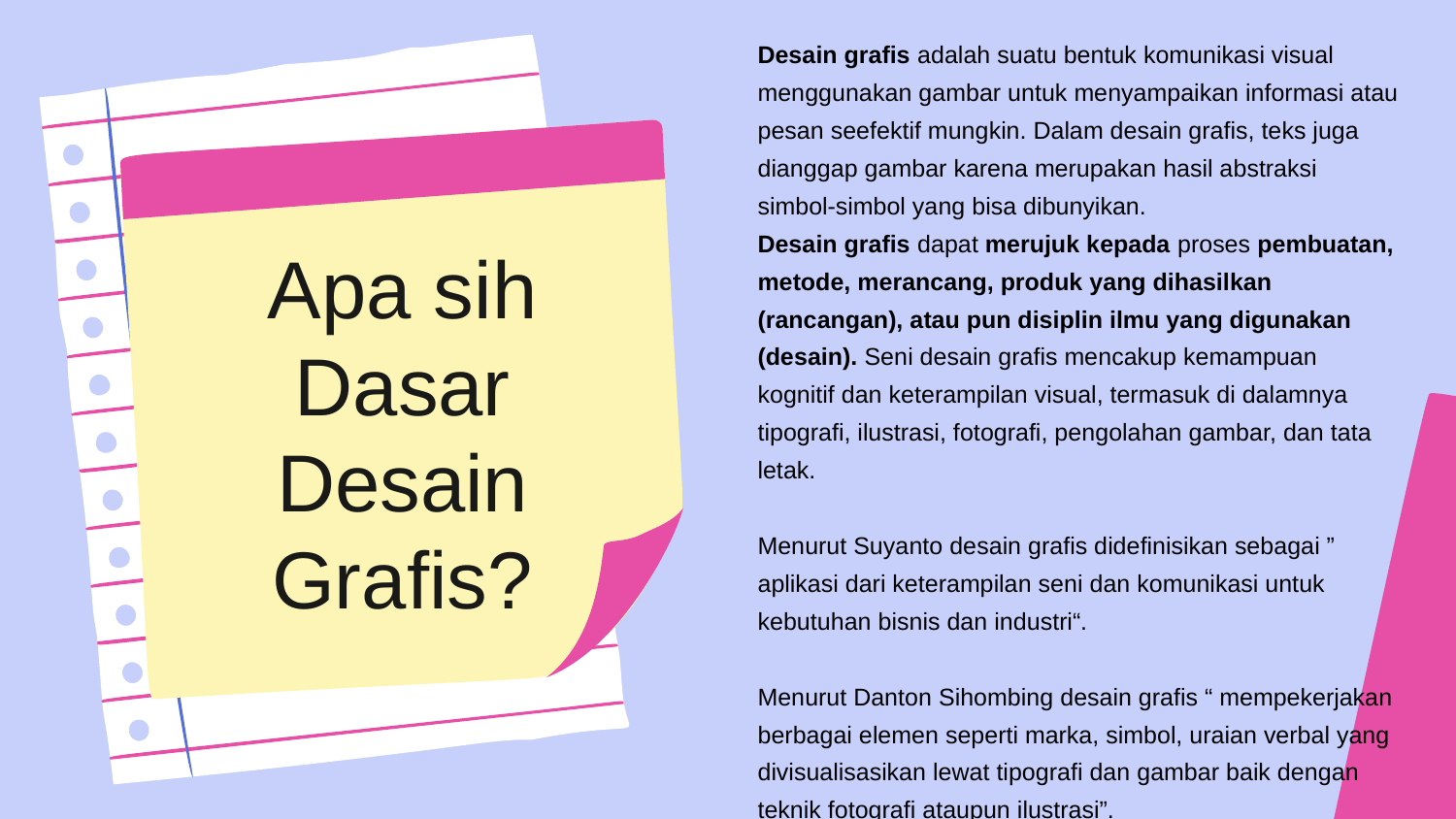

Desain grafis adalah suatu bentuk komunikasi visual menggunakan gambar untuk menyampaikan informasi atau pesan seefektif mungkin. Dalam desain grafis, teks juga dianggap gambar karena merupakan hasil abstraksi simbol-simbol yang bisa dibunyikan.
Desain grafis dapat merujuk kepada proses pembuatan, metode, merancang, produk yang dihasilkan (rancangan), atau pun disiplin ilmu yang digunakan (desain). Seni desain grafis mencakup kemampuan kognitif dan keterampilan visual, termasuk di dalamnya tipografi, ilustrasi, fotografi, pengolahan gambar, dan tata letak.

Menurut Suyanto desain grafis didefinisikan sebagai ” aplikasi dari keterampilan seni dan komunikasi untuk kebutuhan bisnis dan industri“.

Menurut Danton Sihombing desain grafis “ mempekerjakan berbagai elemen seperti marka, simbol, uraian verbal yang divisualisasikan lewat tipografi dan gambar baik dengan teknik fotografi ataupun ilustrasi”.

Apa sih Dasar Desain Grafis?